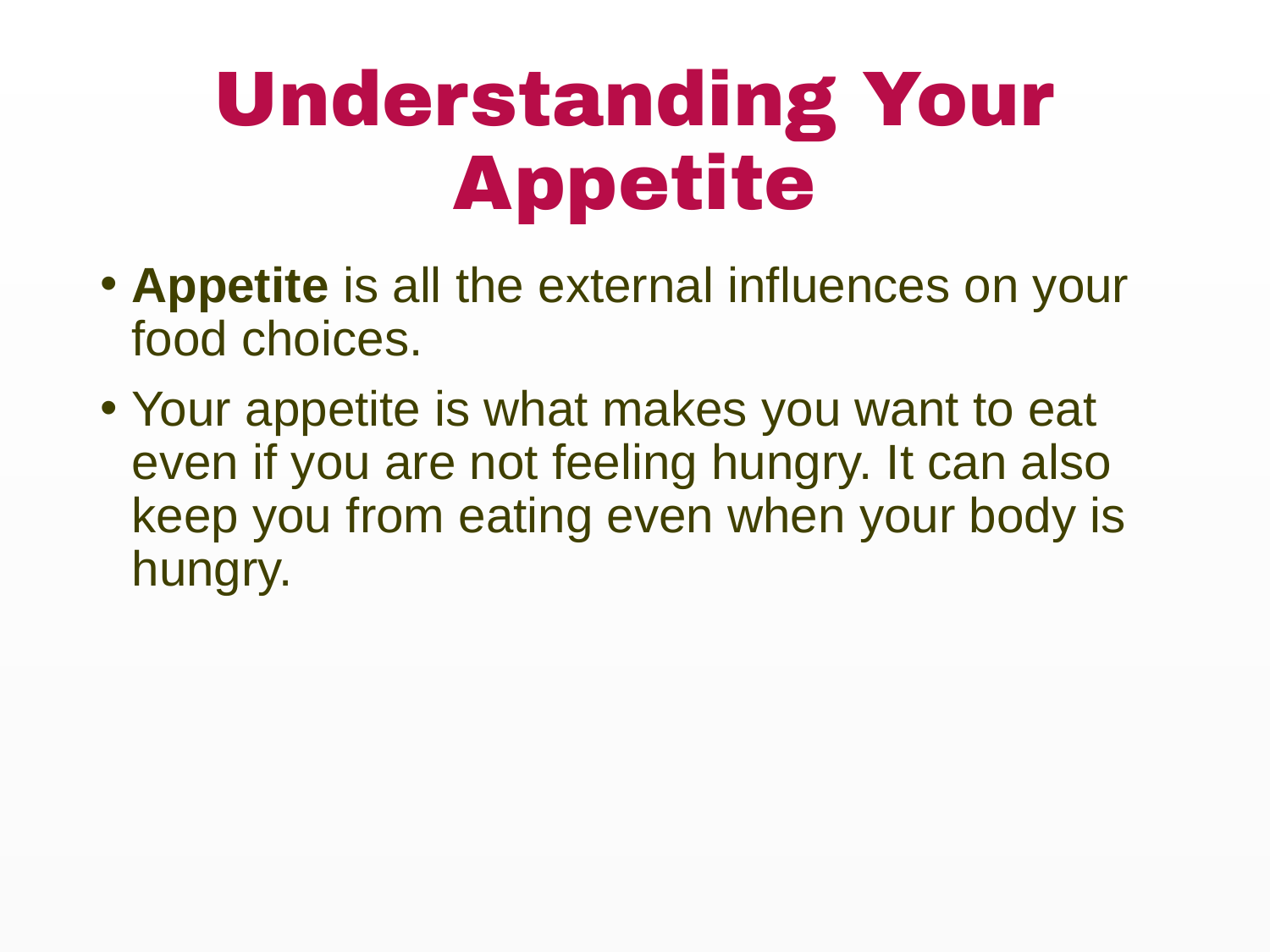

# Understanding Your Appetite
Appetite is all the external influences on your food choices.
Your appetite is what makes you want to eat even if you are not feeling hungry. It can also keep you from eating even when your body is hungry.